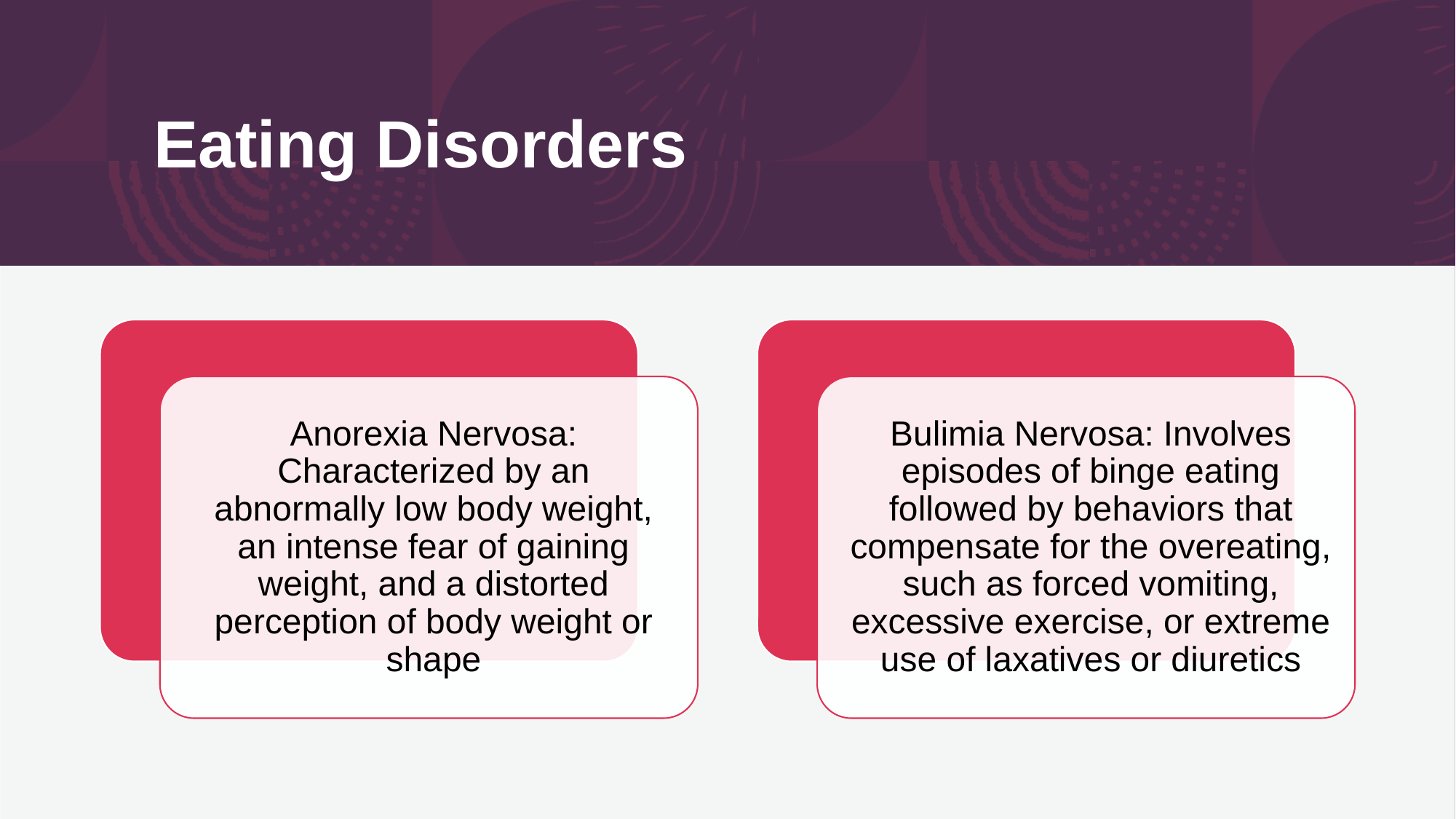

# Eating Disorders
Anorexia Nervosa: Characterized by an abnormally low body weight, an intense fear of gaining weight, and a distorted perception of body weight or shape
Bulimia Nervosa: Involves episodes of binge eating followed by behaviors that compensate for the overeating, such as forced vomiting, excessive exercise, or extreme use of laxatives or diuretics